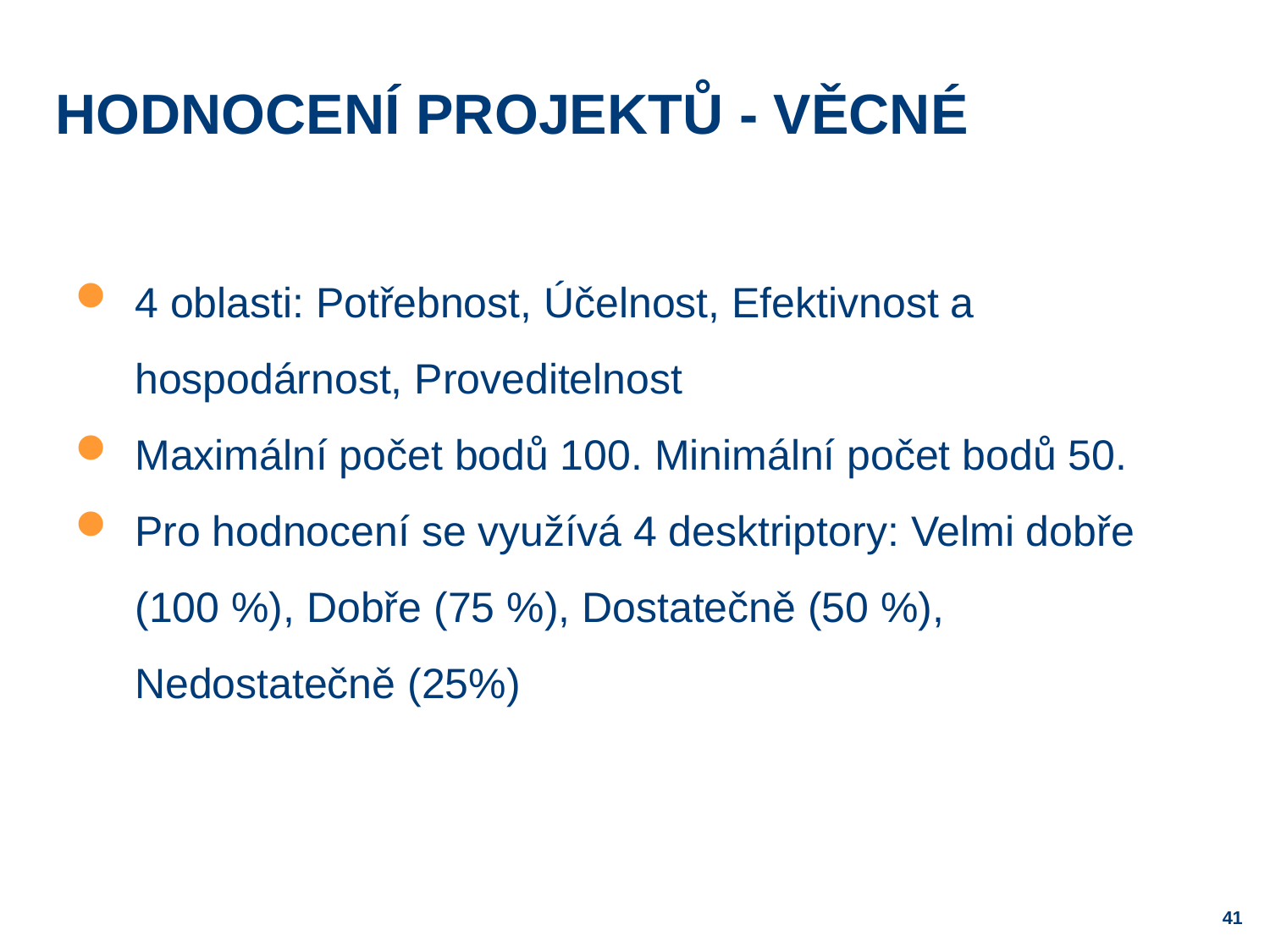

# Hodnocení projektů - věcné
4 oblasti: Potřebnost, Účelnost, Efektivnost a hospodárnost, Proveditelnost
Maximální počet bodů 100. Minimální počet bodů 50.
Pro hodnocení se využívá 4 desktriptory: Velmi dobře (100 %), Dobře (75 %), Dostatečně (50 %), Nedostatečně (25%)
41